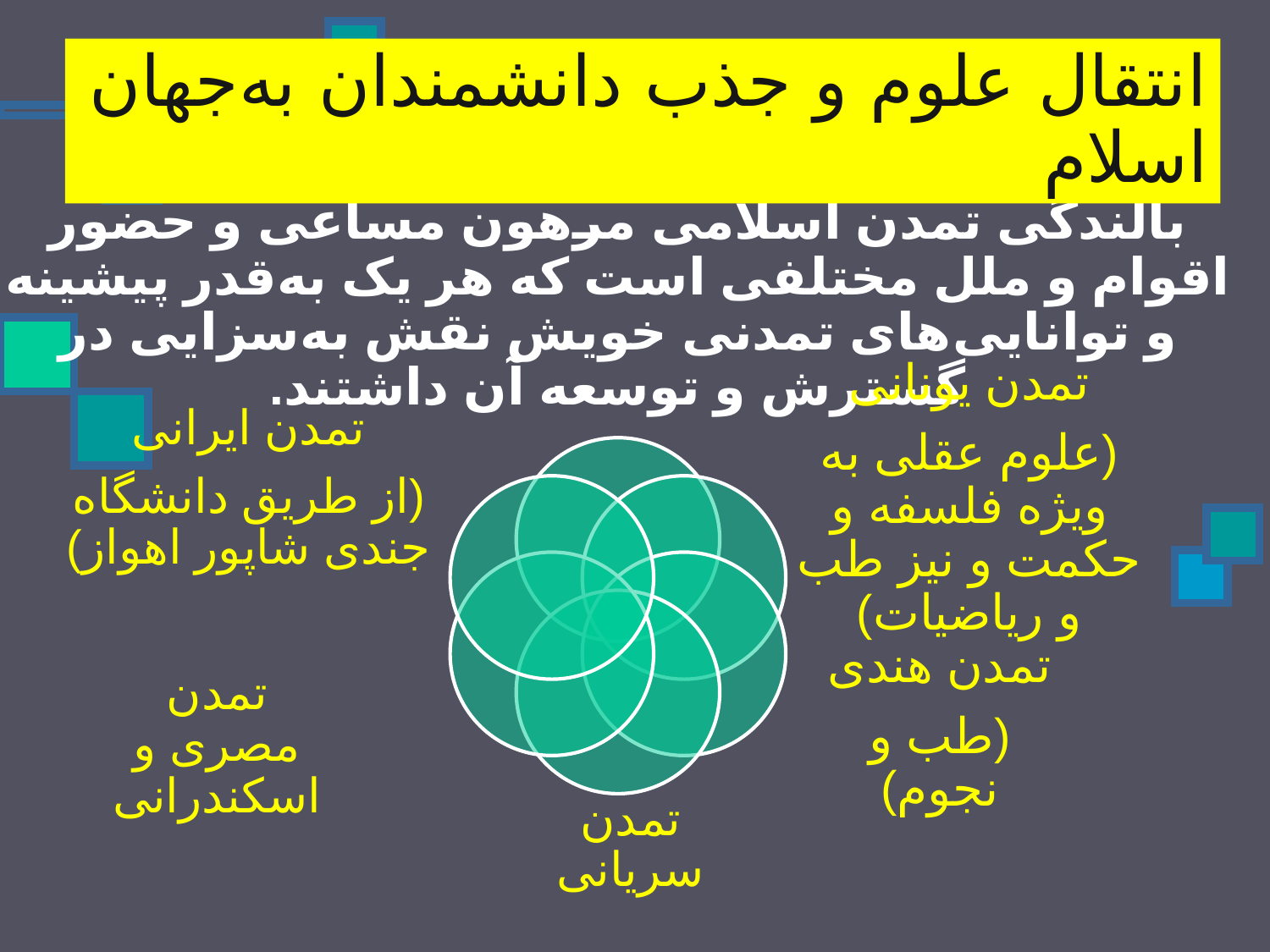

انتقال علوم و جذب دانشمندان به‌جهان اسلام
بالندگی تمدن اسلامی مرهون مساعی و حضور اقوام و ملل مختلفی است که هر یک به‌قدر پیشینه و توانایی‌های تمدنی خویش نقش به‌سزایی در گسترش و توسعه آن داشتند.
تمدن یونانی
(علوم عقلی به ویژه فلسفه و حکمت و نیز طب و ریاضیات)
تمدن هندی
(طب و نجوم)
تمدن ایرانی
(از طریق دانشگاه جندی شاپور اهواز)
تمدن مصری و اسکندرانی
تمدن سریانی